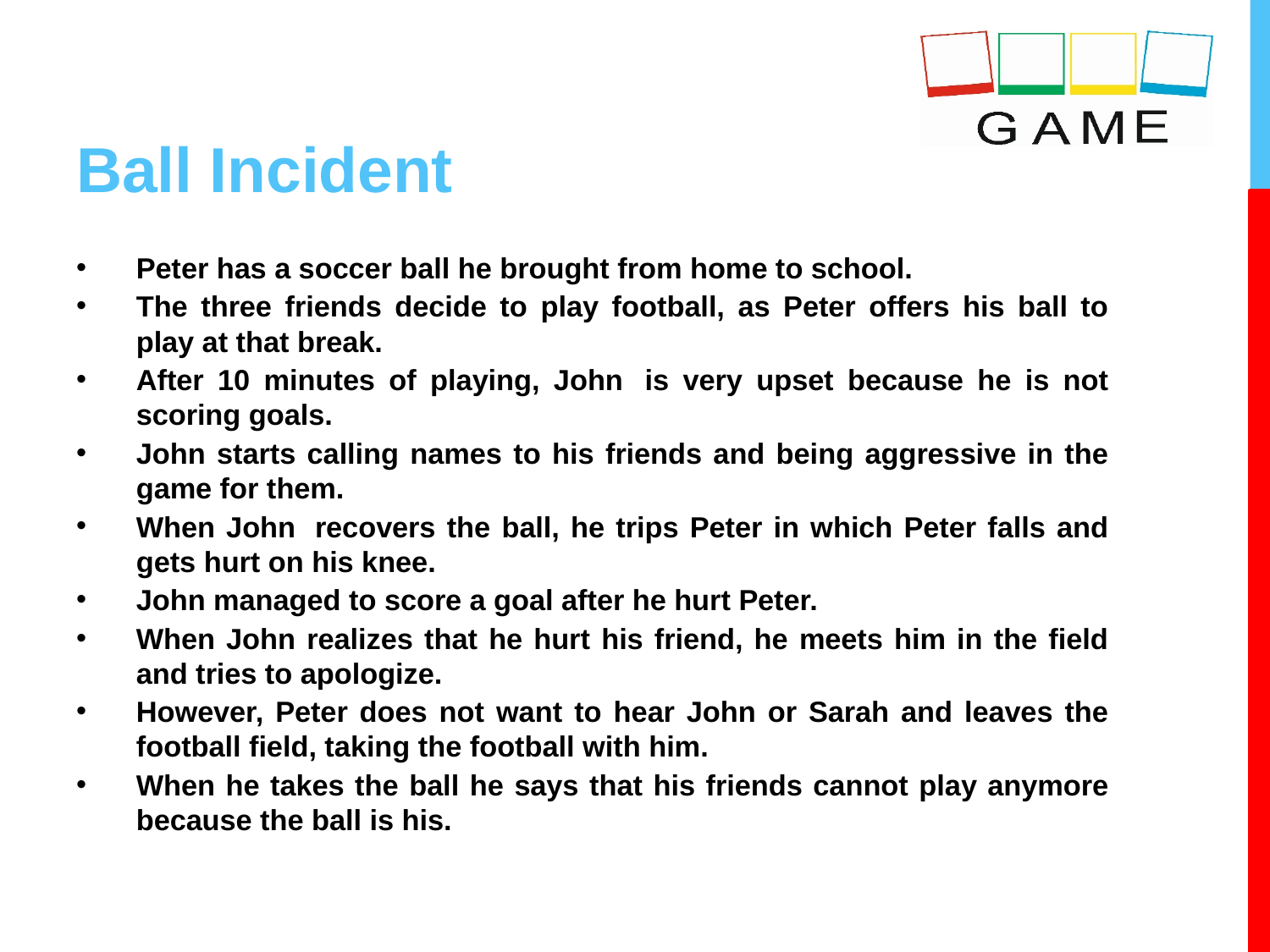

# Ball Incident
Peter has a soccer ball he brought from home to school.
The three friends decide to play football, as Peter offers his ball to play at that break.
After 10 minutes of playing, John  is very upset because he is not scoring goals.
John starts calling names to his friends and being aggressive in the game for them.
When John  recovers the ball, he trips Peter in which Peter falls and gets hurt on his knee.
John managed to score a goal after he hurt Peter.
When John realizes that he hurt his friend, he meets him in the field and tries to apologize.
However, Peter does not want to hear John or Sarah and leaves the football field, taking the football with him.
When he takes the ball he says that his friends cannot play anymore because the ball is his.